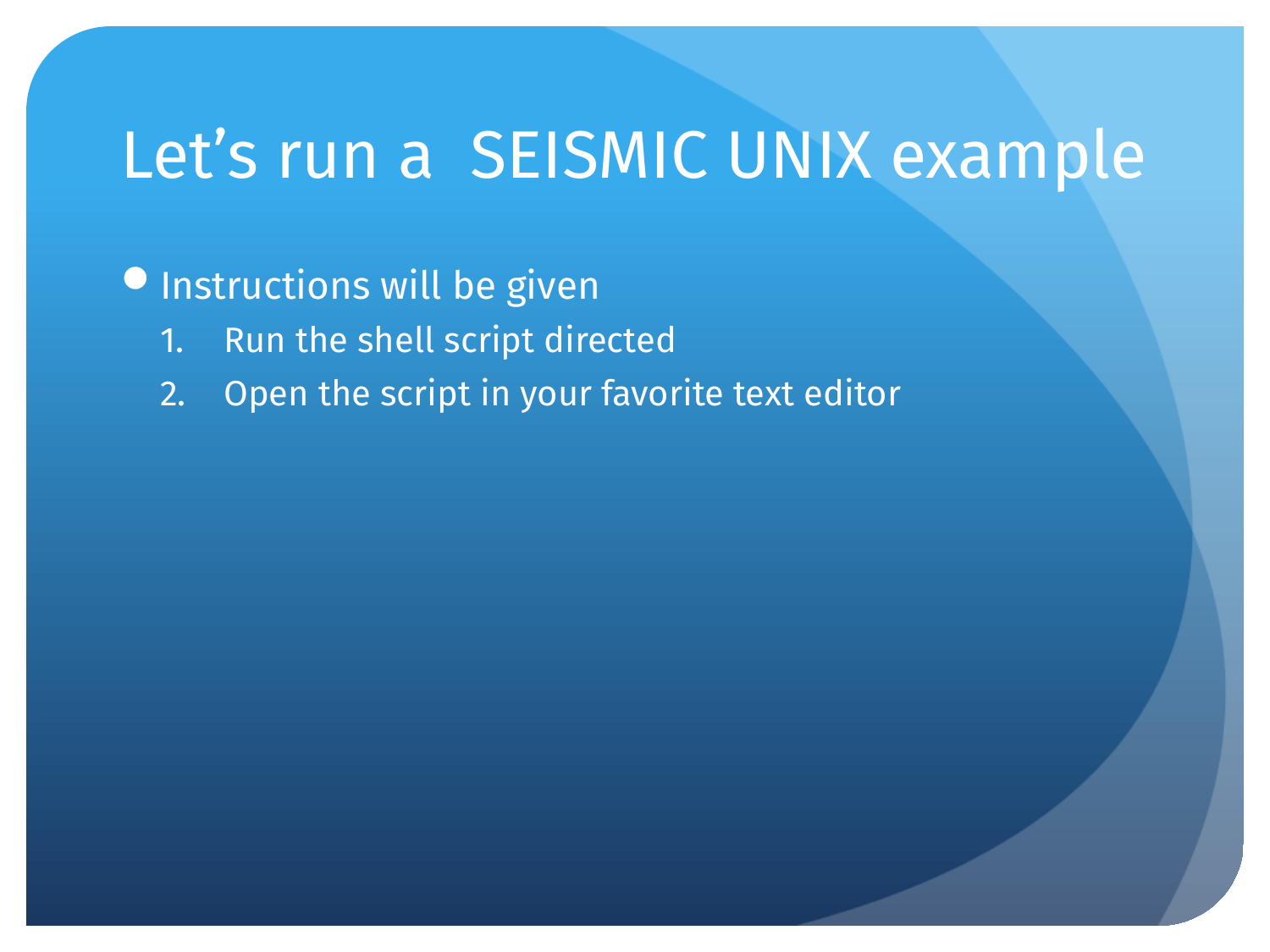

# Let’s run a  SEISMIC UNIX example
Instructions will be given
Run the shell script directed
Open the script in your favorite text editor